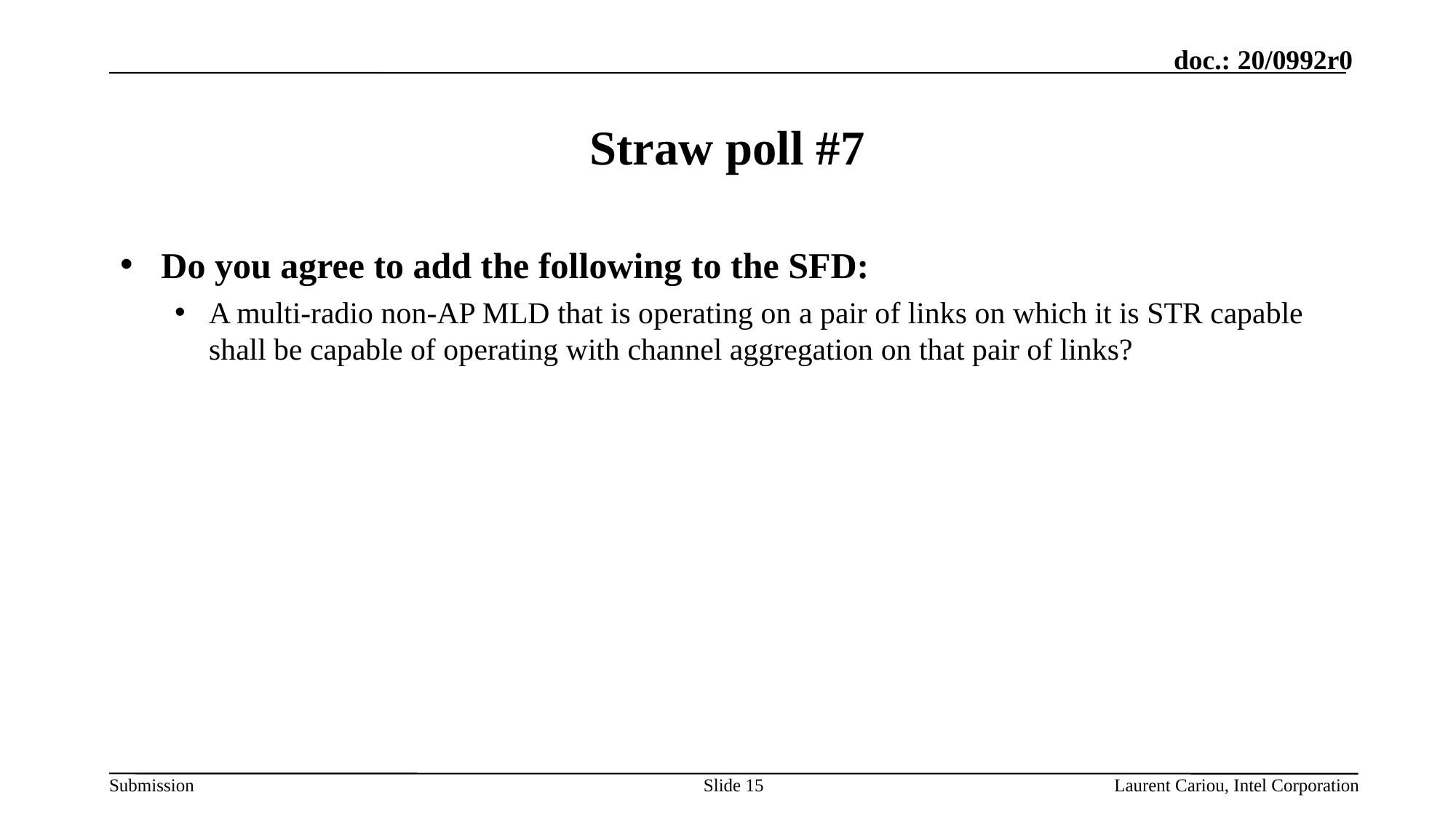

# Straw poll #7
Do you agree to add the following to the SFD:
A multi-radio non-AP MLD that is operating on a pair of links on which it is STR capable shall be capable of operating with channel aggregation on that pair of links?

Slide 15
Laurent Cariou, Intel Corporation